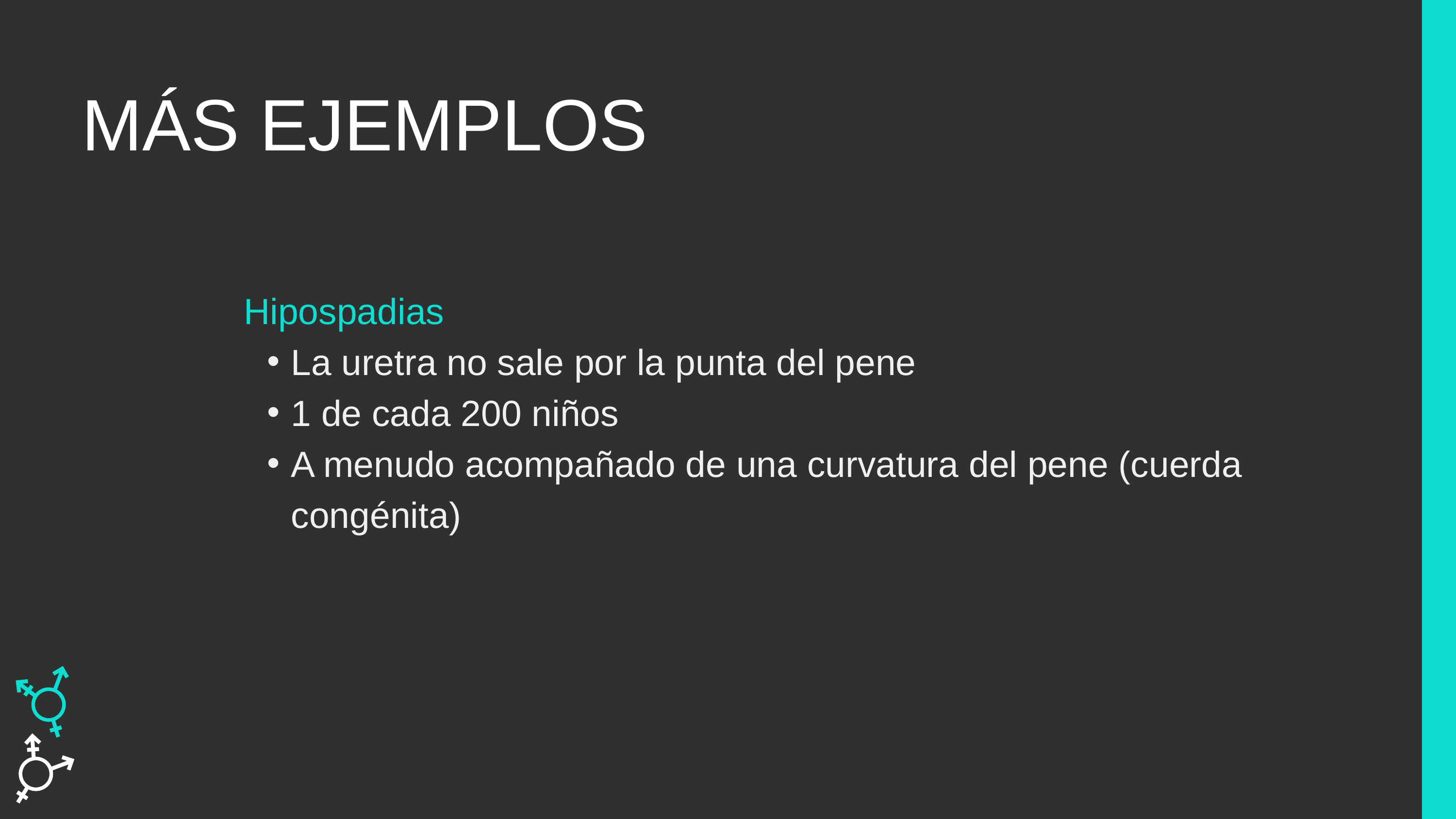

MÁS EJEMPLOS
Hipospadias
La uretra no sale por la punta del pene
1 de cada 200 niños
A menudo acompañado de una curvatura del pene (cuerda congénita)